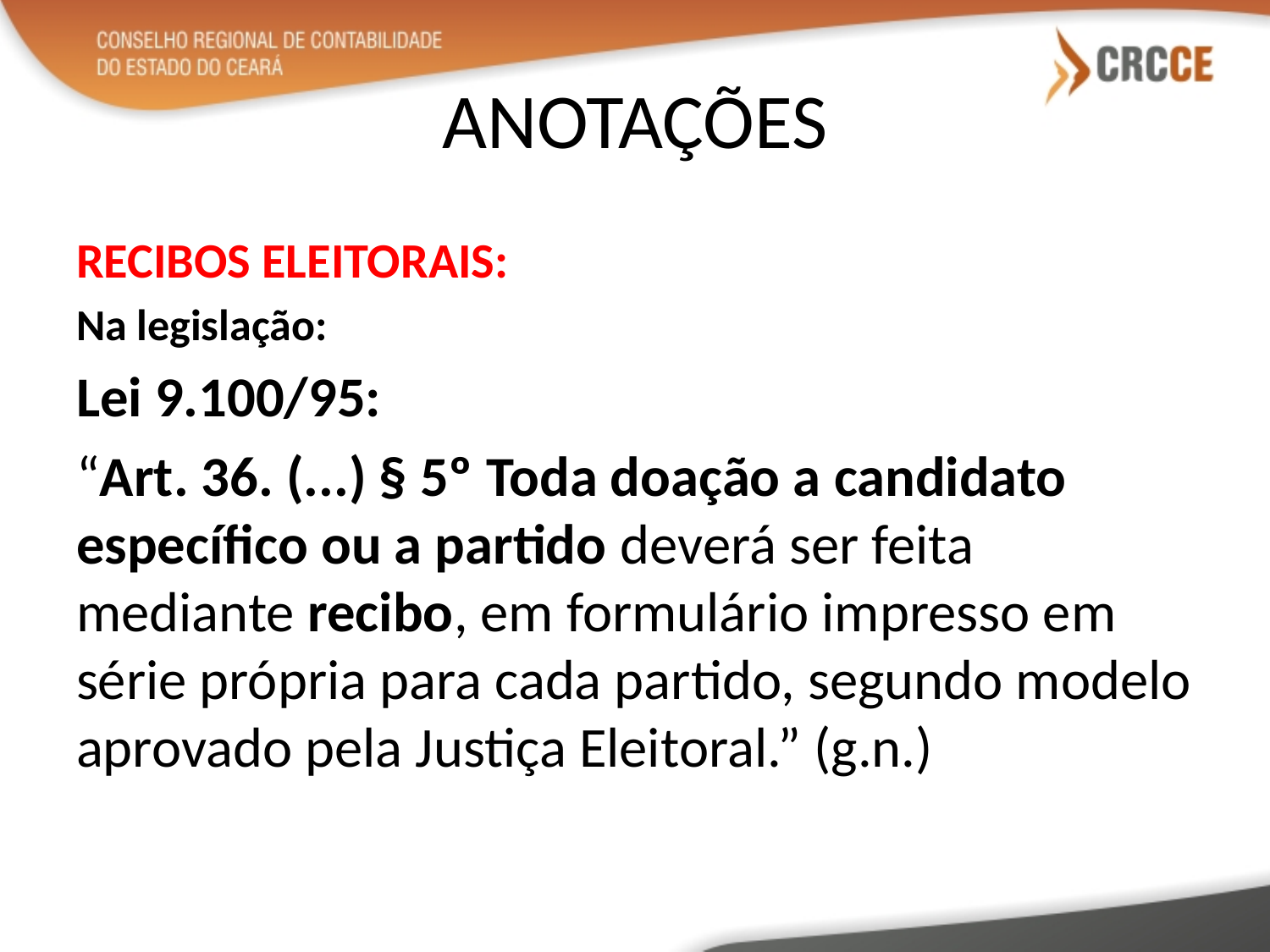

# ANOTAÇÕES
RECIBOS ELEITORAIS:
Na legislação:
Lei 9.100/95:
“Art. 36. (...) § 5º Toda doação a candidato específico ou a partido deverá ser feita mediante recibo, em formulário impresso em série própria para cada partido, segundo modelo aprovado pela Justiça Eleitoral.” (g.n.)